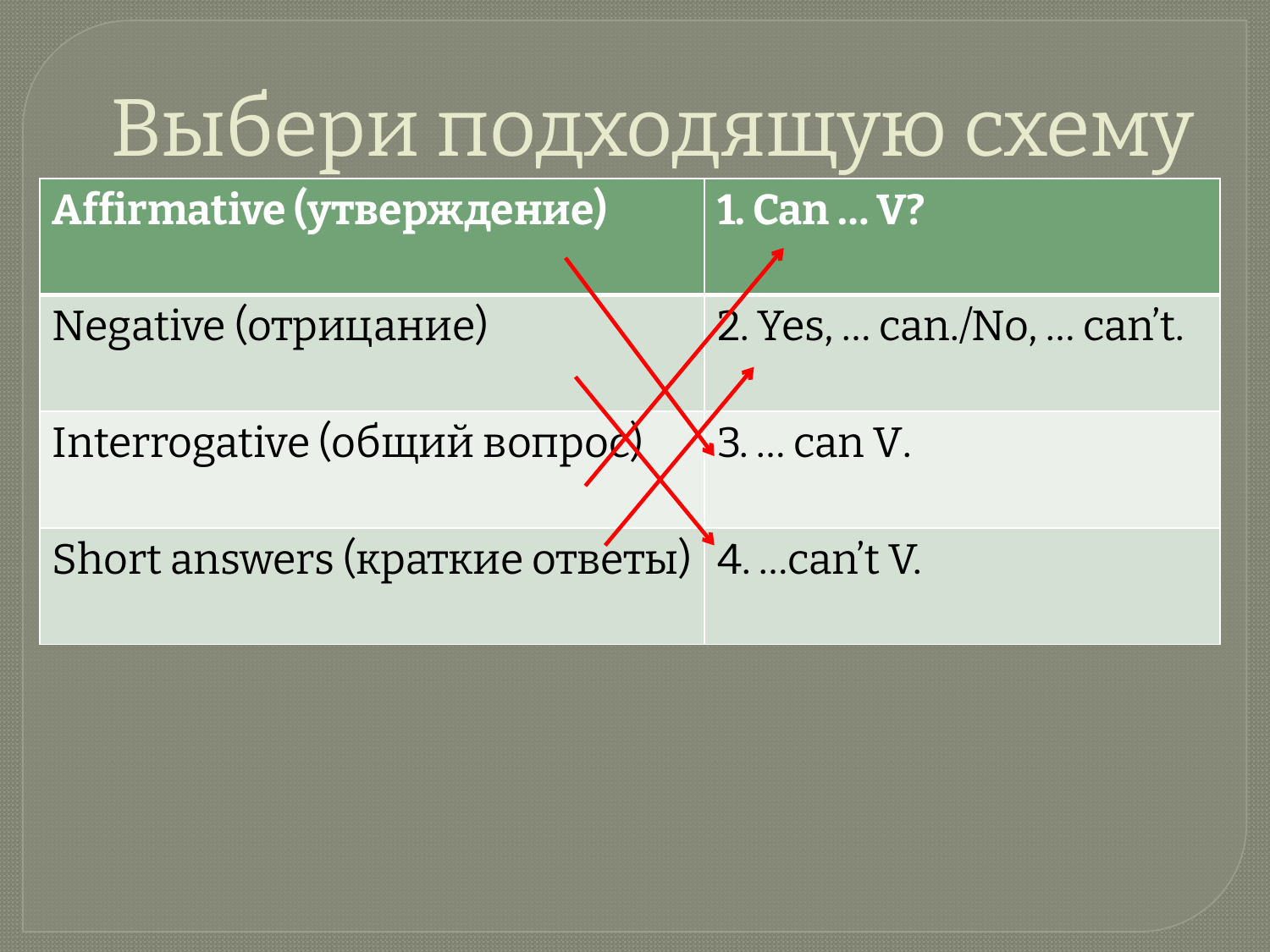

# Выбери подходящую схему
| Affirmative (утверждение) | 1. Can … V? |
| --- | --- |
| Negative (отрицание) | 2. Yes, … can./No, … can’t. |
| Interrogative (общий вопрос) | 3. … can V. |
| Short answers (краткие ответы) | 4. …can’t V. |